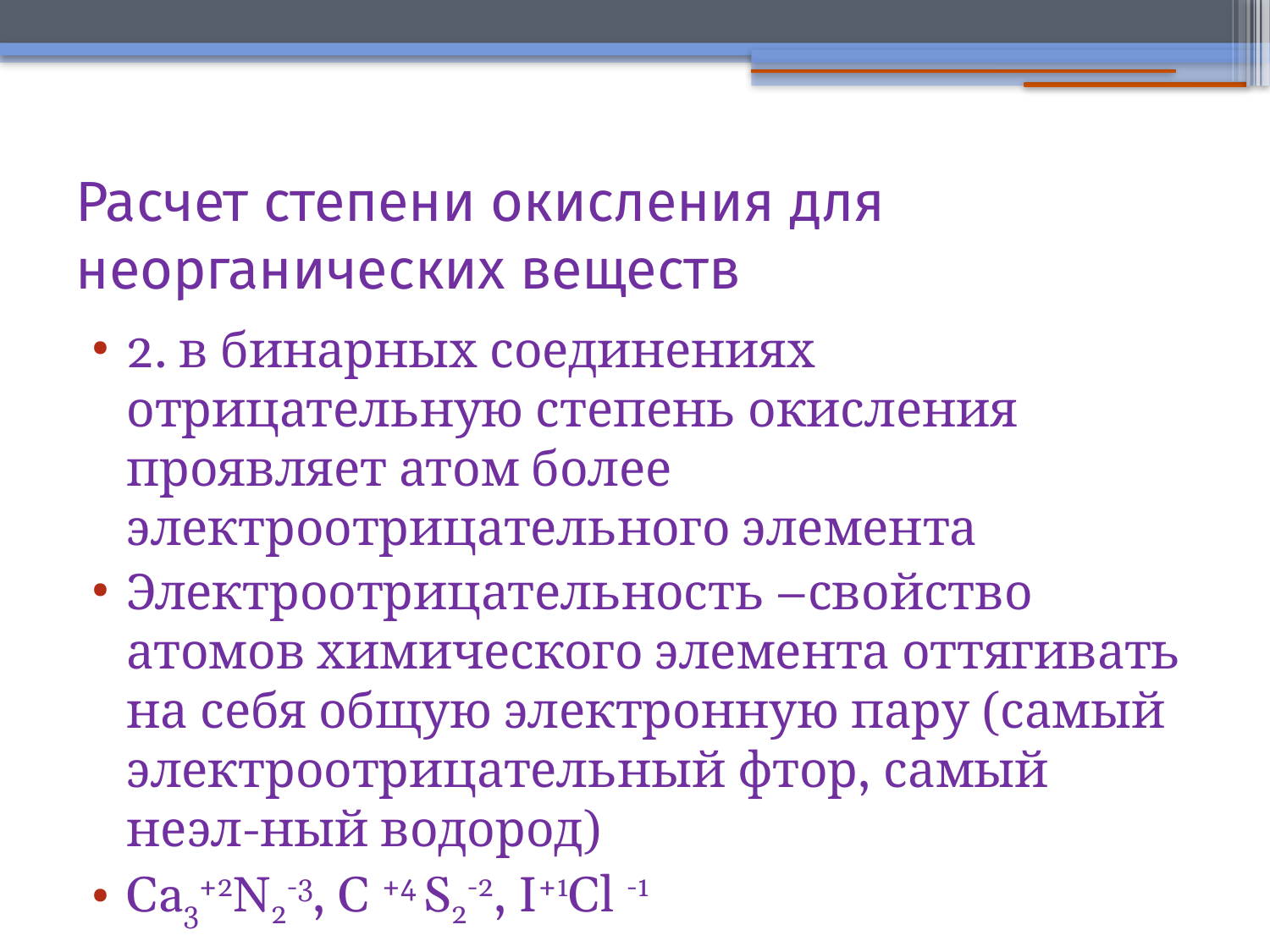

Расчет степени окисления для неорганических веществ
2. в бинарных соединениях отрицательную степень окисления проявляет атом более электроотрицательного элемента
Электроотрицательность –свойство атомов химического элемента оттягивать на себя общую электронную пару (самый электроотрицательный фтор, самый неэл-ный водород)
Ca3+2N2-3, C +4 S2-2, I+1Cl -1